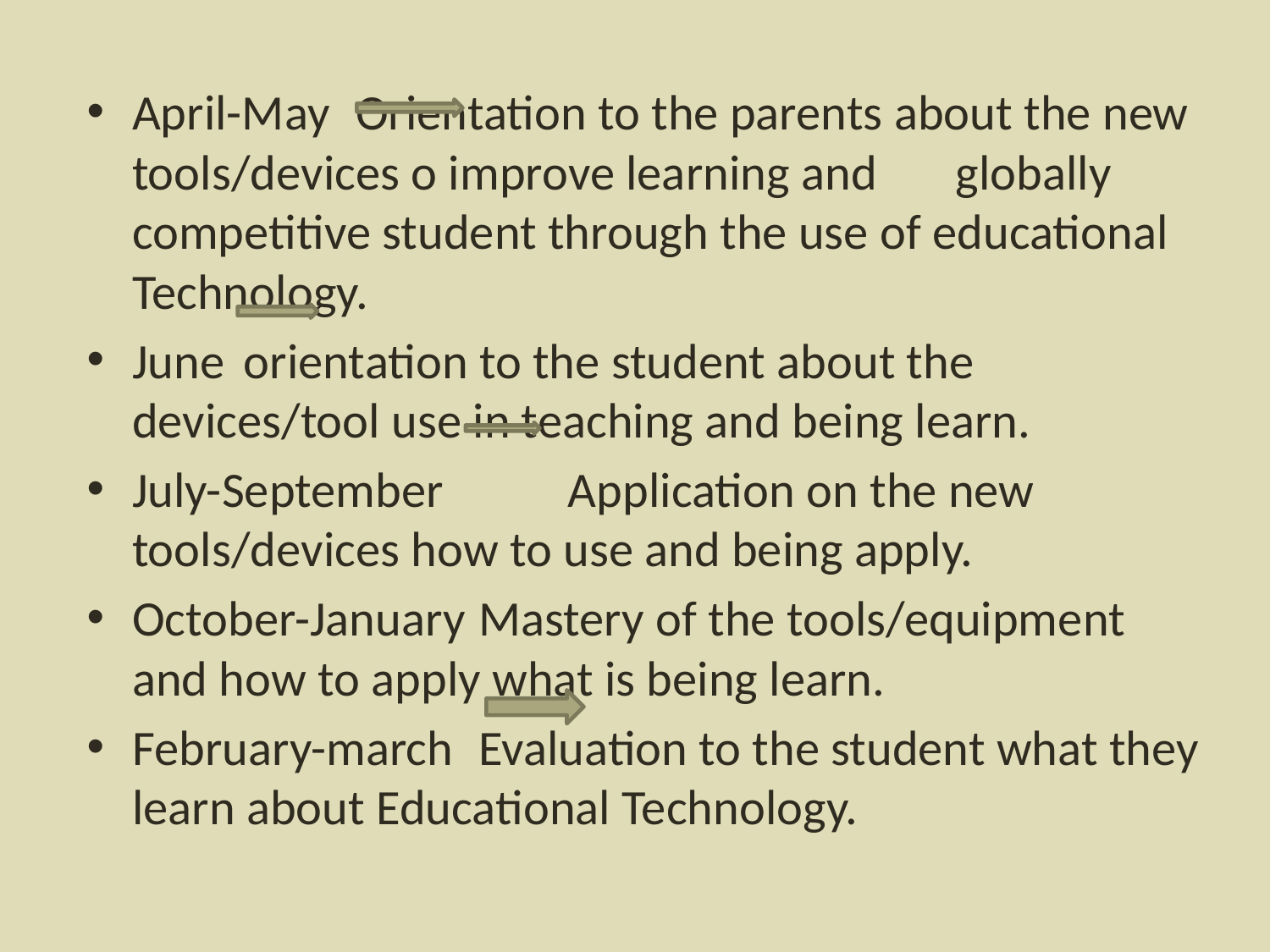

April-May	Orientation to the parents about the new tools/devices o improve learning and       globally competitive student through the use of educational Technology.
June	orientation to the student about the devices/tool use in teaching and being learn.
July-September	         Application on the new tools/devices how to use and being apply.
October-January	 Mastery of the tools/equipment and how to apply what is being learn.
February-march	 Evaluation to the student what they learn about Educational Technology.